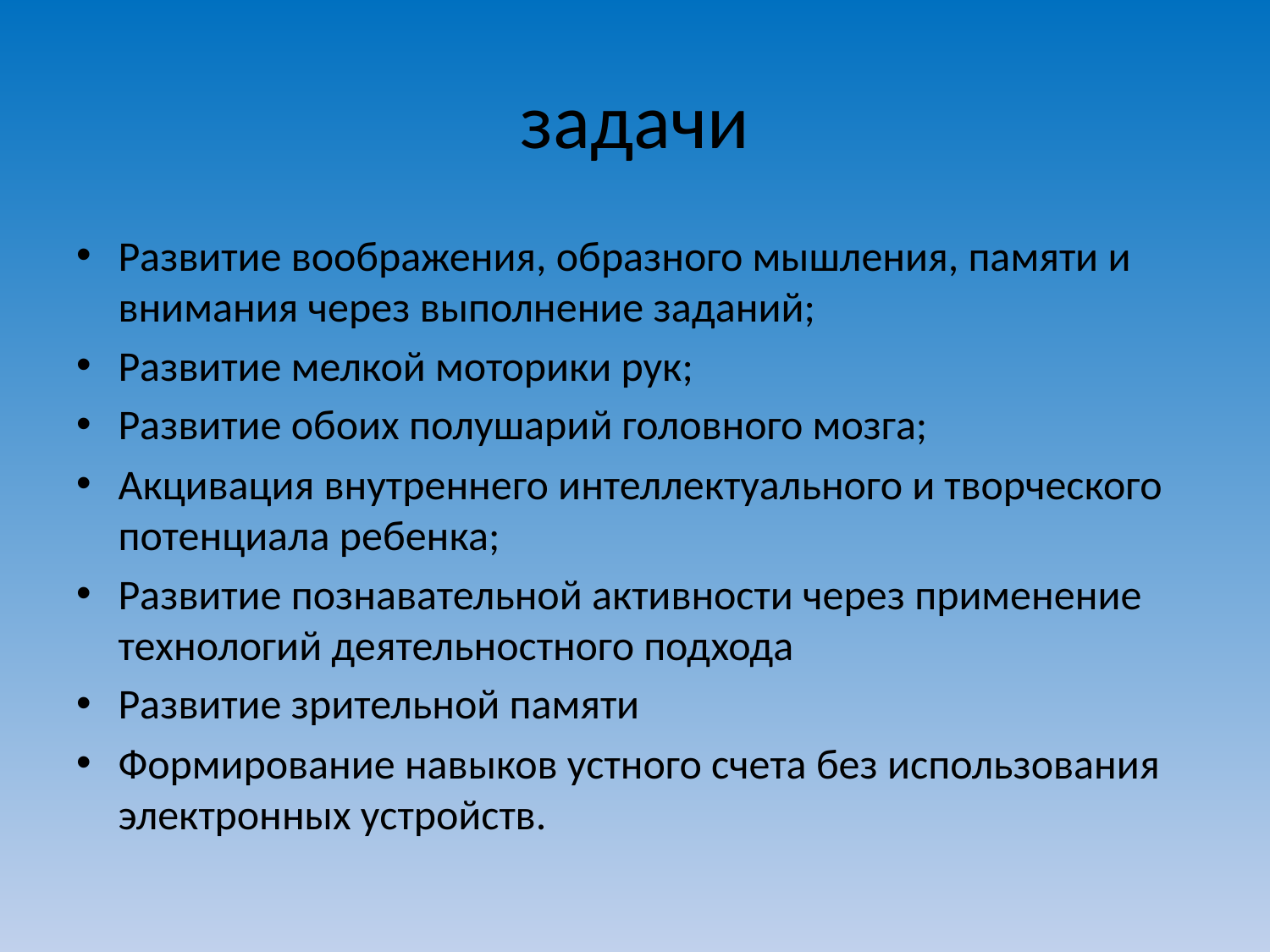

# задачи
Развитие воображения, образного мышления, памяти и внимания через выполнение заданий;
Развитие мелкой моторики рук;
Развитие обоих полушарий головного мозга;
Акцивация внутреннего интеллектуального и творческого потенциала ребенка;
Развитие познавательной активности через применение технологий деятельностного подхода
Развитие зрительной памяти
Формирование навыков устного счета без использования электронных устройств.